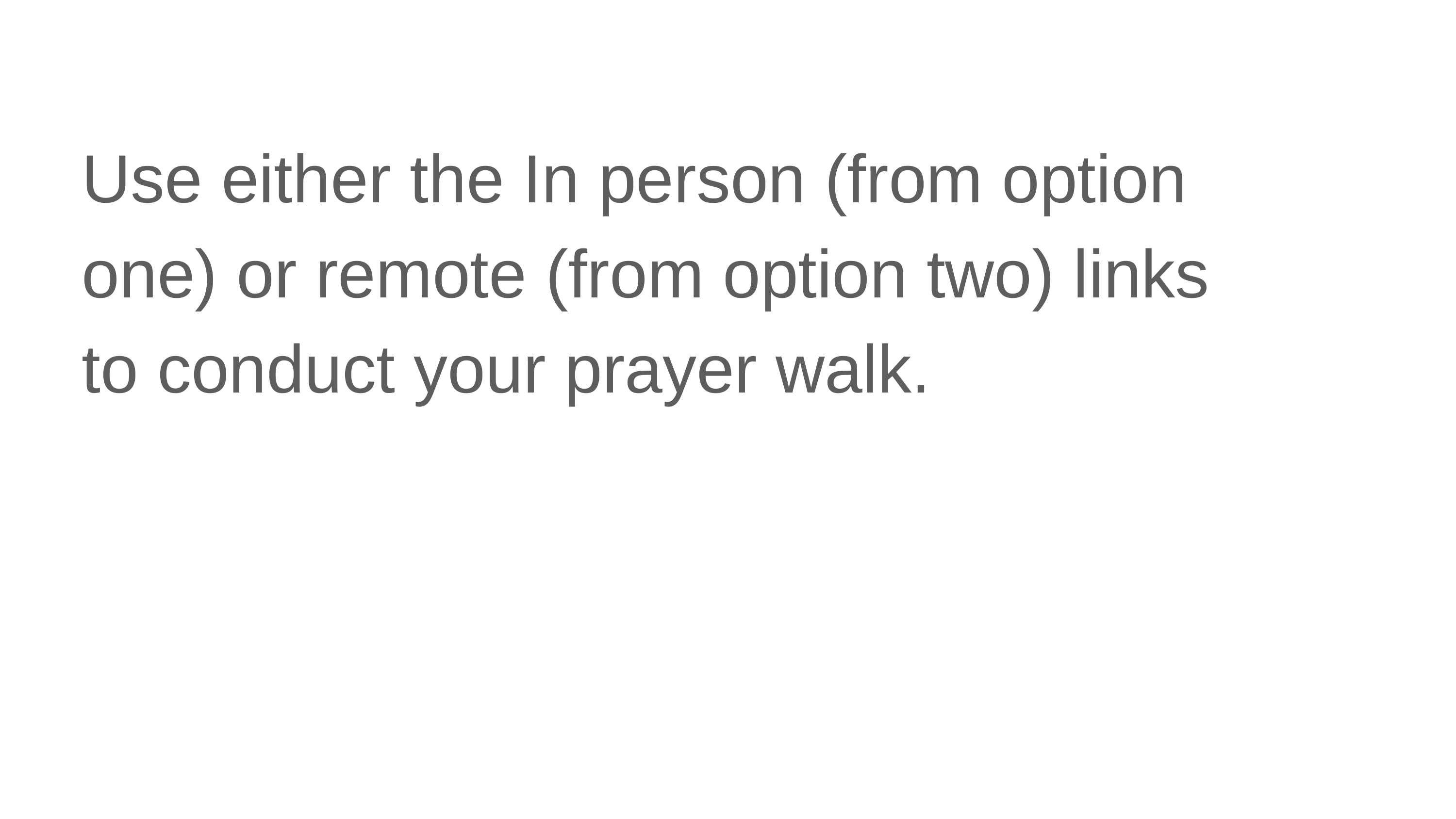

Use either the In person (from option one) or remote (from option two) links to conduct your prayer walk.